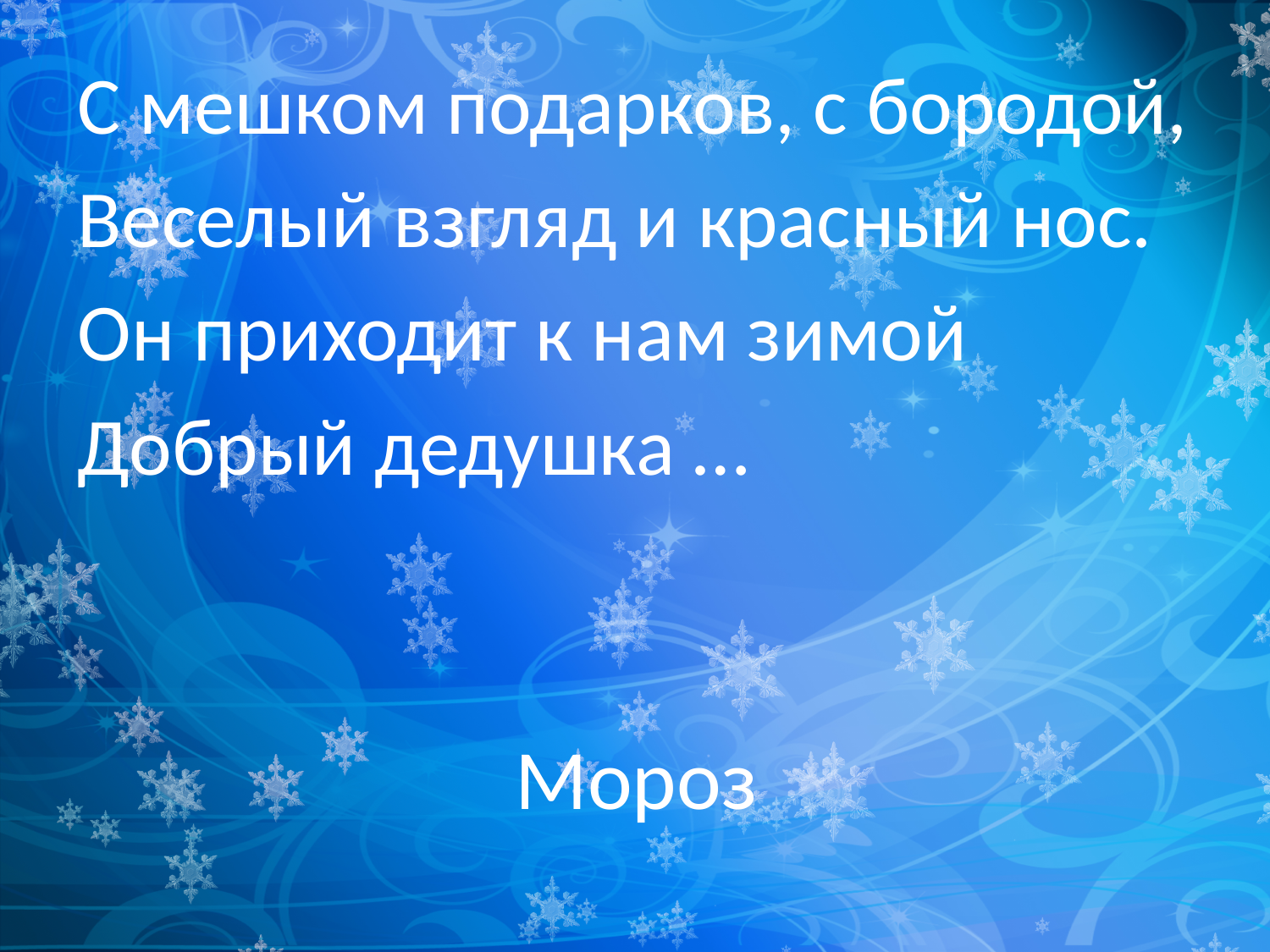

С мешком подарков, с бородой,
Веселый взгляд и красный нос.
Он приходит к нам зимой
Добрый дедушка …
# Мороз